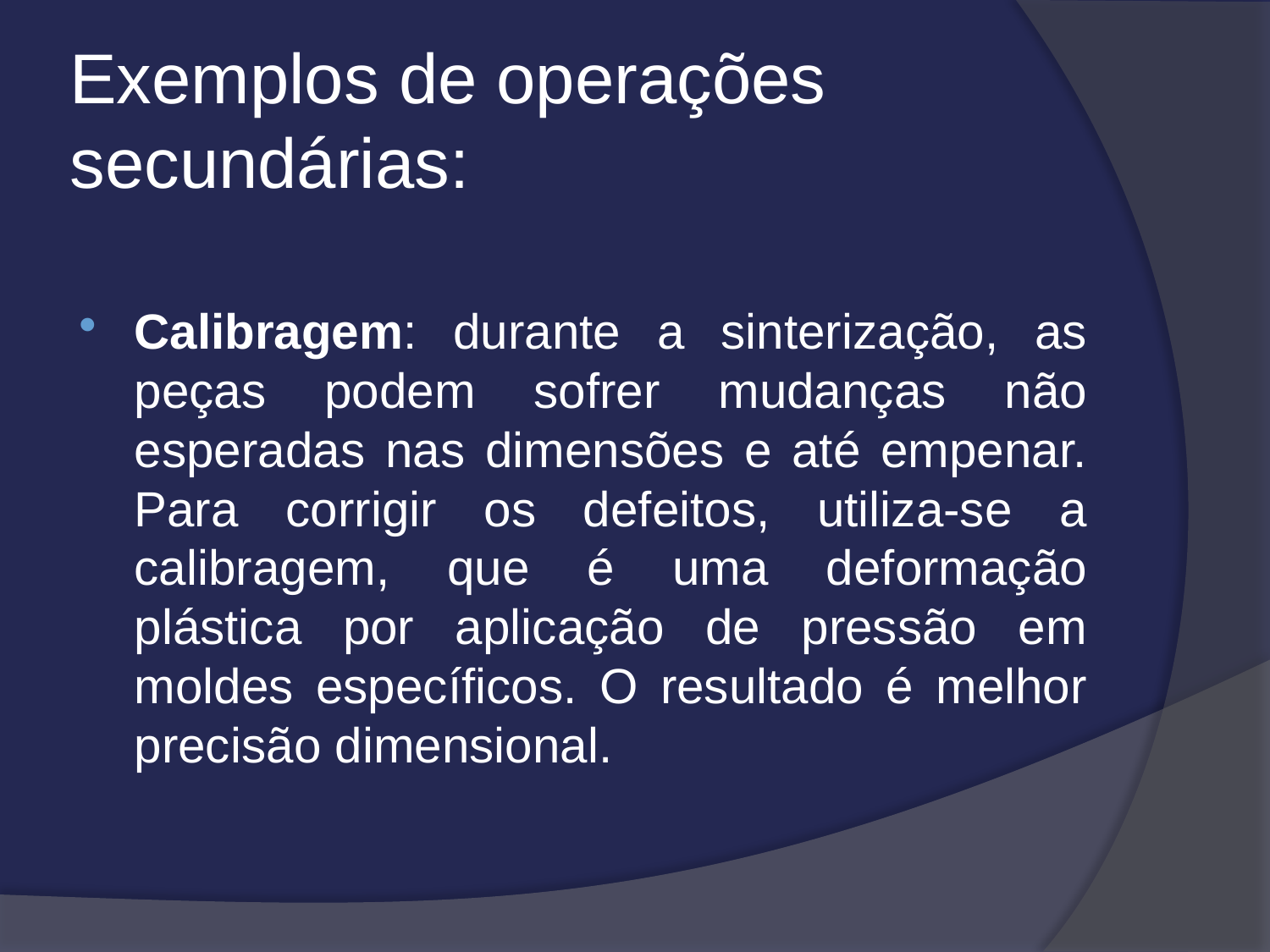

# Exemplos de operações secundárias:
Calibragem: durante a sinterização, as peças podem sofrer mudanças não esperadas nas dimensões e até empenar. Para corrigir os defeitos, utiliza-se a calibragem, que é uma deformação plástica por aplicação de pressão em moldes específicos. O resultado é melhor precisão dimensional.